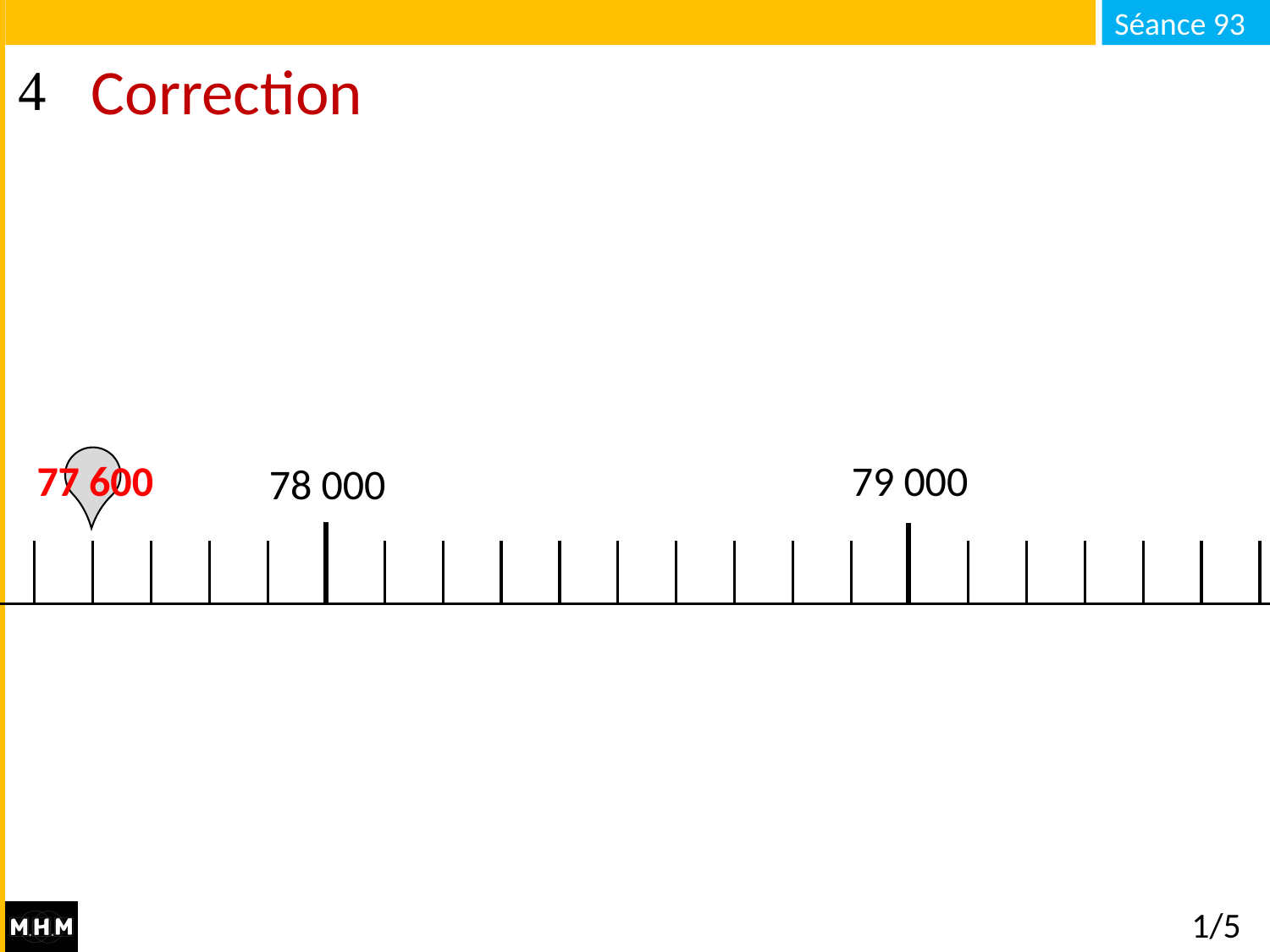

# Correction

77 600
79 000
78 000
1/5